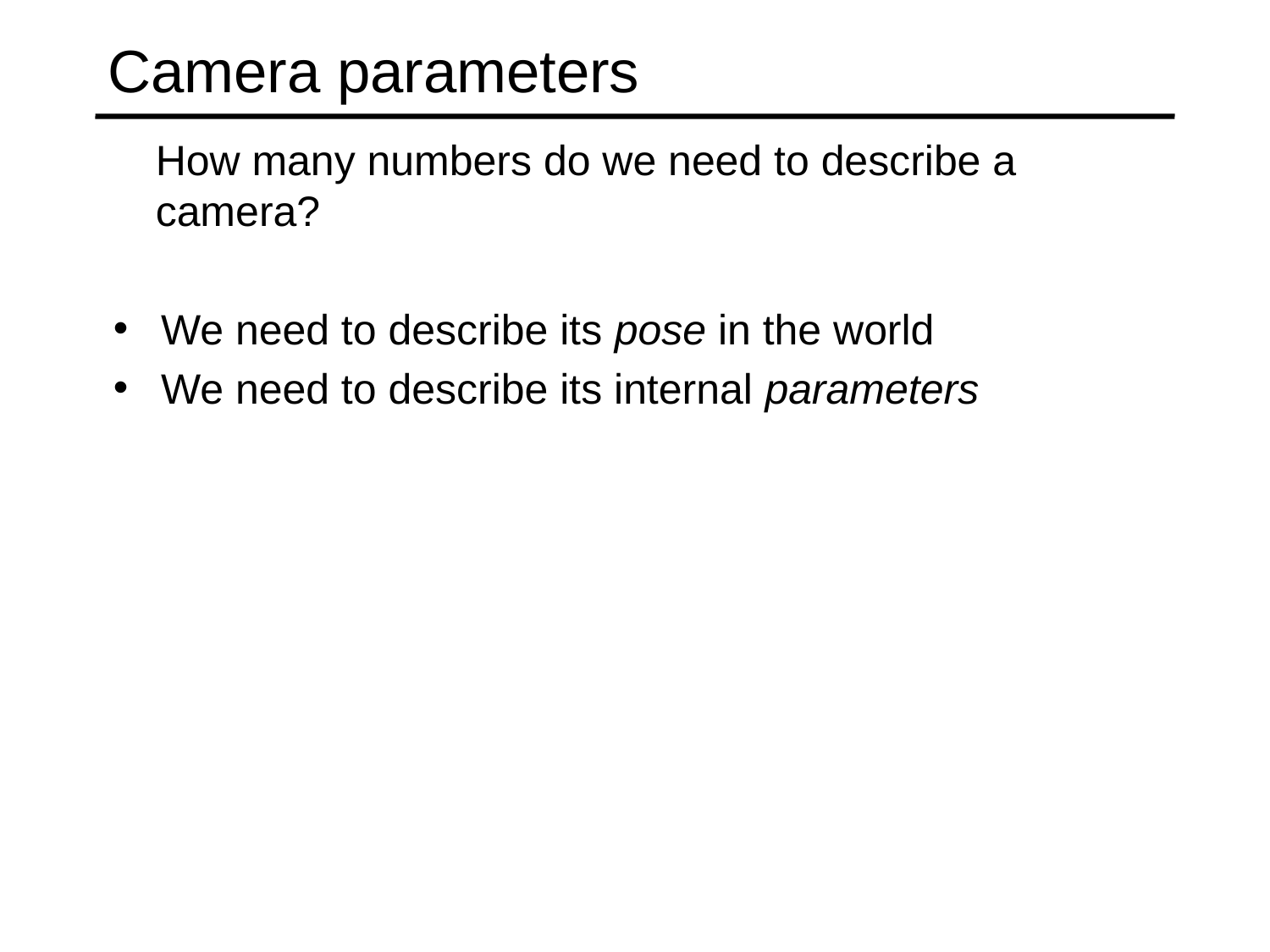

# Camera parameters
How many numbers do we need to describe a camera?

We need to describe its pose in the world
We need to describe its internal parameters